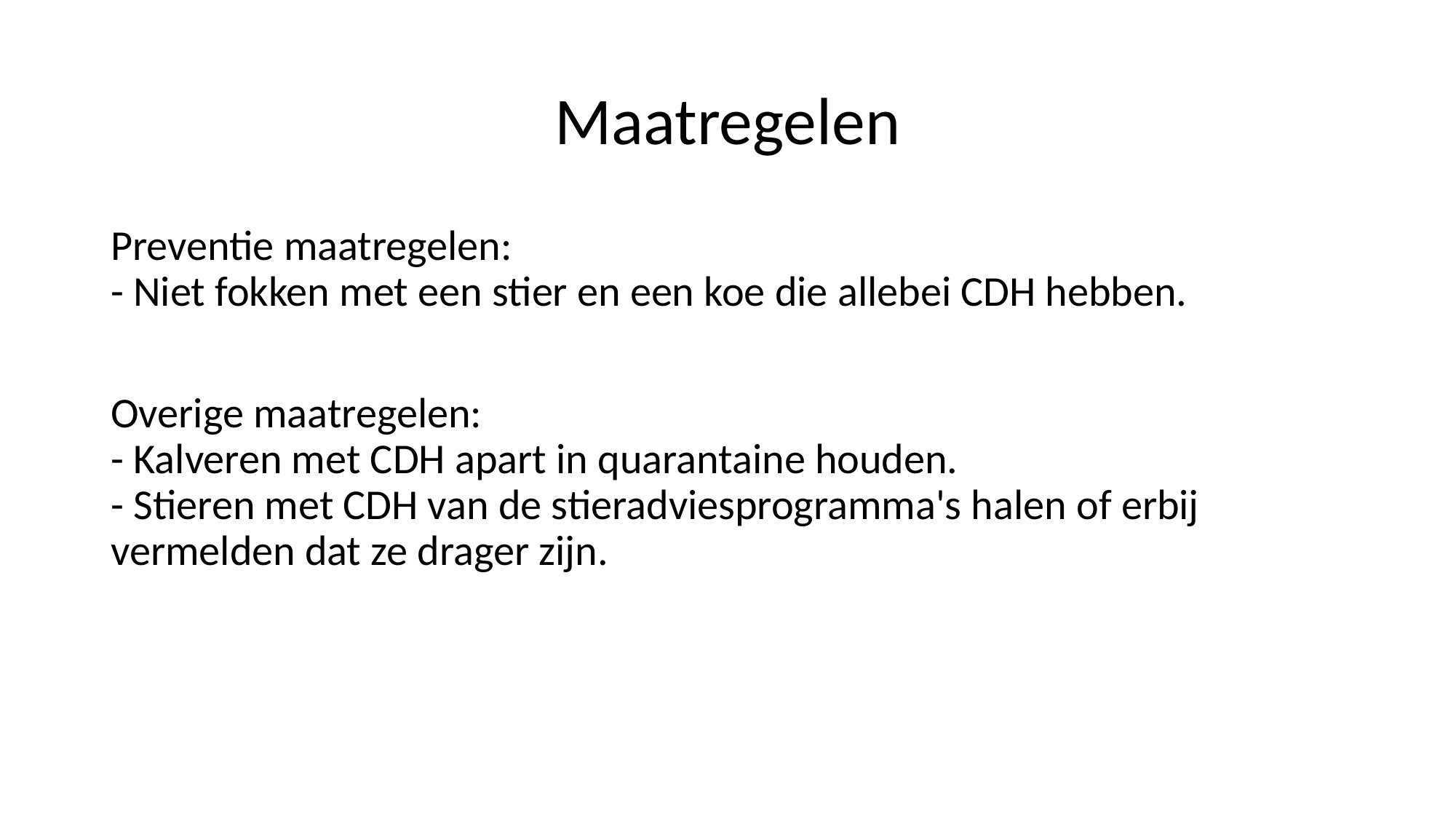

# Maatregelen
Preventie maatregelen:
- Niet fokken met een stier en een koe die allebei CDH hebben.

Overige maatregelen:
- Kalveren met CDH apart in quarantaine houden.
- Stieren met CDH van de stieradviesprogramma's halen of erbij vermelden dat ze drager zijn.